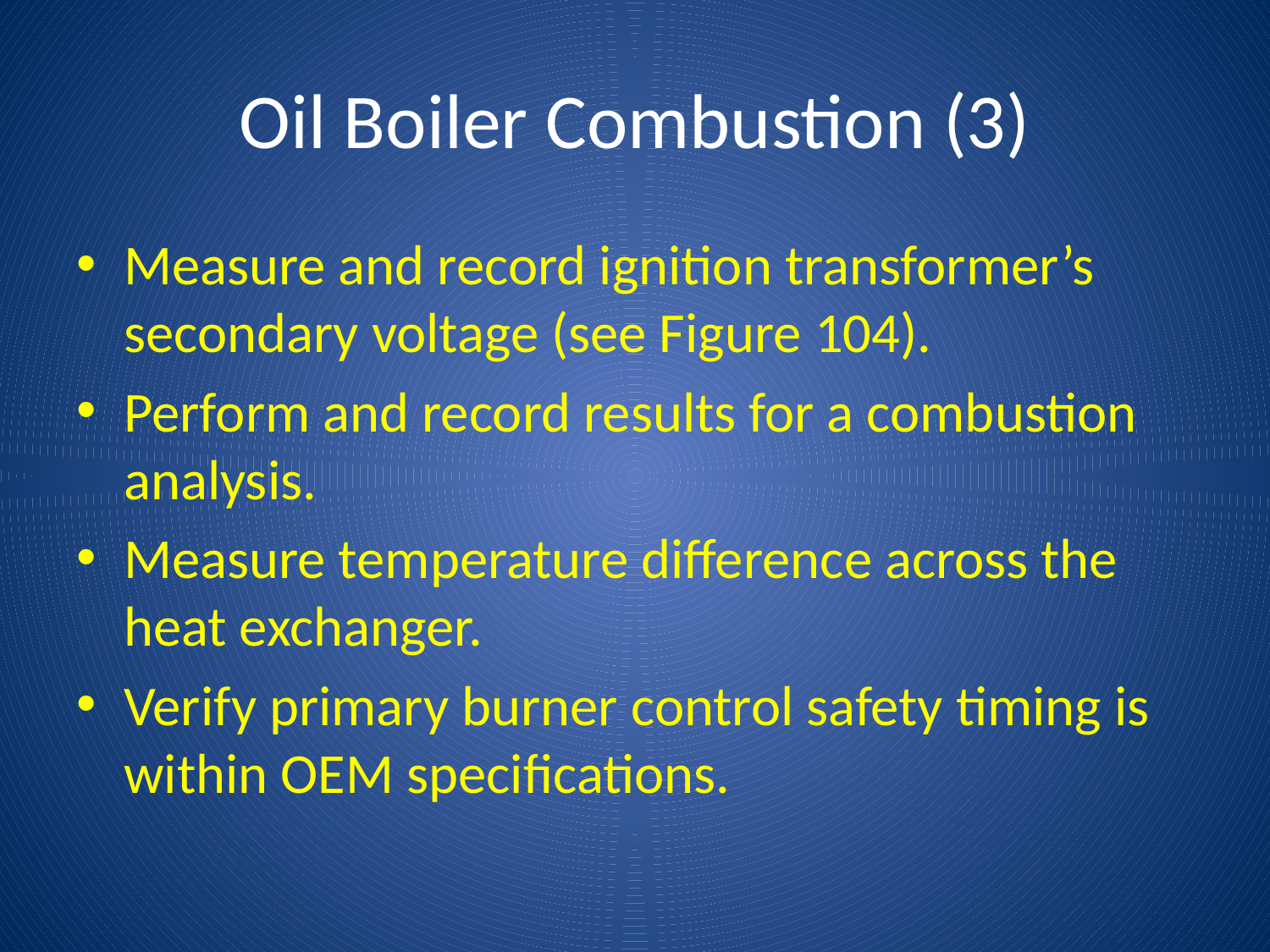

# Oil Boiler Combustion (3)
Measure and record ignition transformer’s secondary voltage (see Figure 104).
Perform and record results for a combustion analysis.
Measure temperature difference across the heat exchanger.
Verify primary burner control safety timing is within OEM specifications.